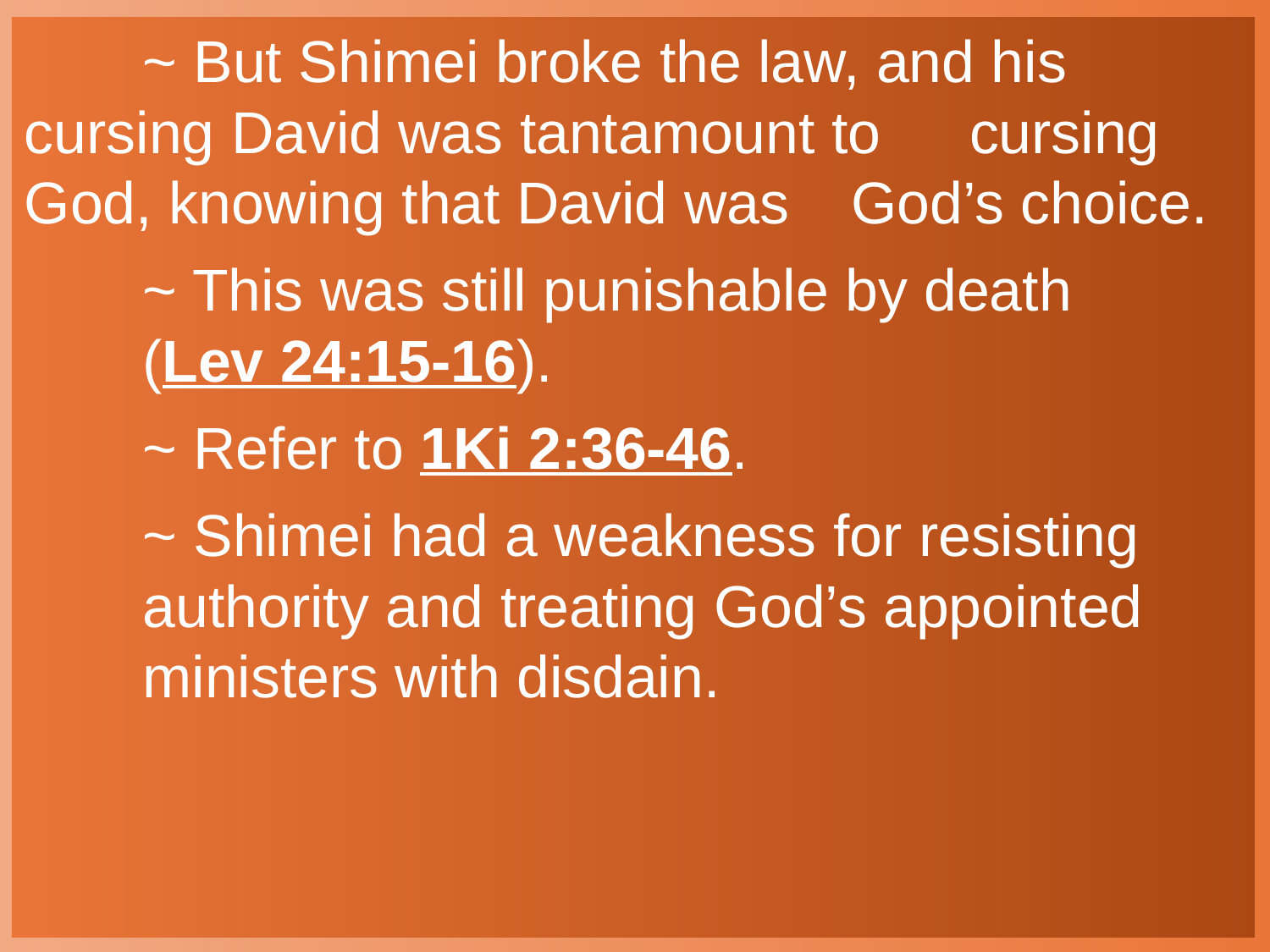

~ But Shimei broke the law, and his 						cursing David was tantamount to 						cursing God, knowing that David was 					God’s choice.
		~ This was still punishable by death 						(Lev 24:15-16).
		~ Refer to 1Ki 2:36-46.
		~ Shimei had a weakness for resisting 					authority and treating God’s appointed 					ministers with disdain.